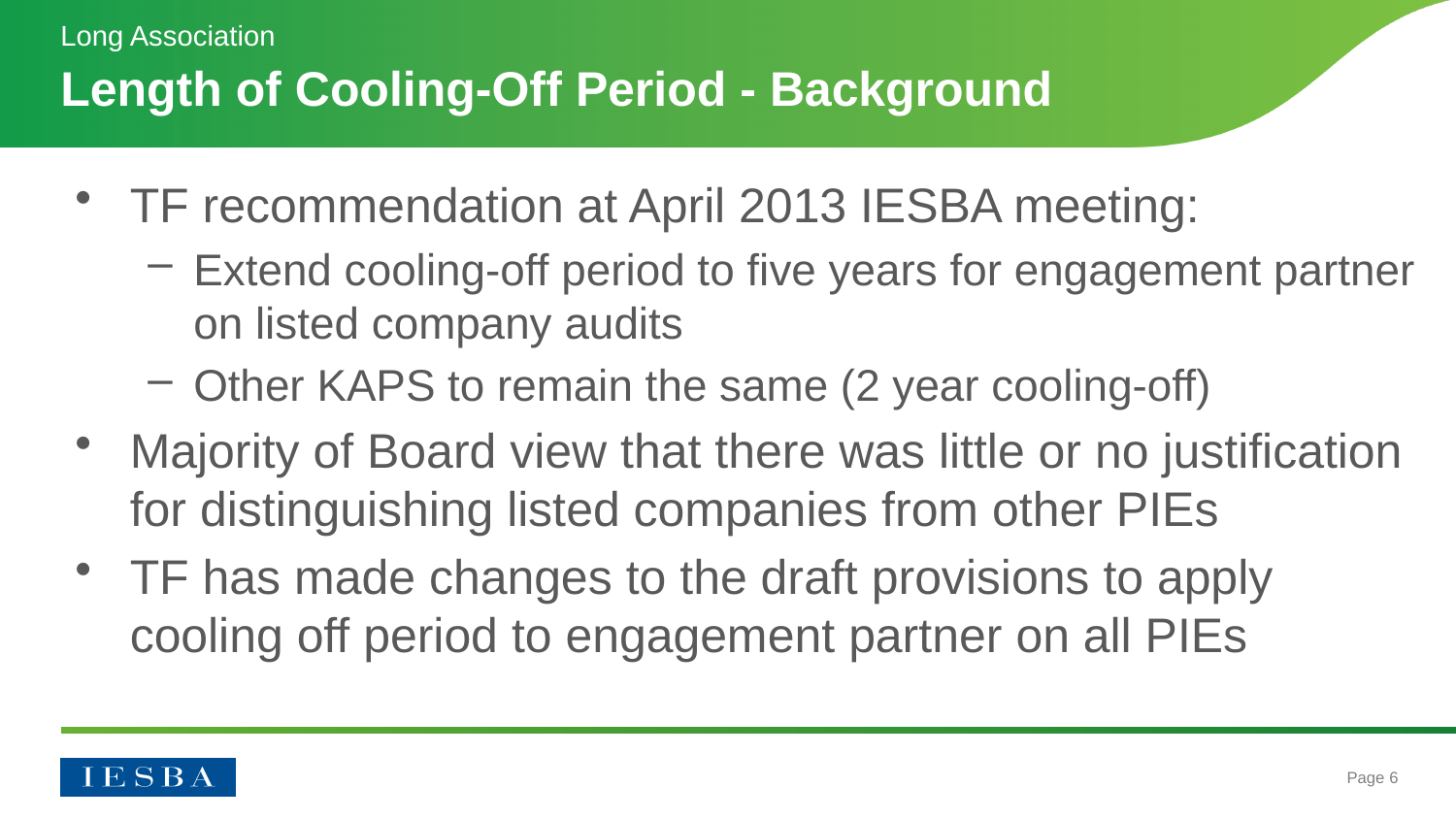

Long Association
# Length of Cooling-Off Period - Background
TF recommendation at April 2013 IESBA meeting:
Extend cooling-off period to five years for engagement partner on listed company audits
Other KAPS to remain the same (2 year cooling-off)
Majority of Board view that there was little or no justification for distinguishing listed companies from other PIEs
TF has made changes to the draft provisions to apply cooling off period to engagement partner on all PIEs